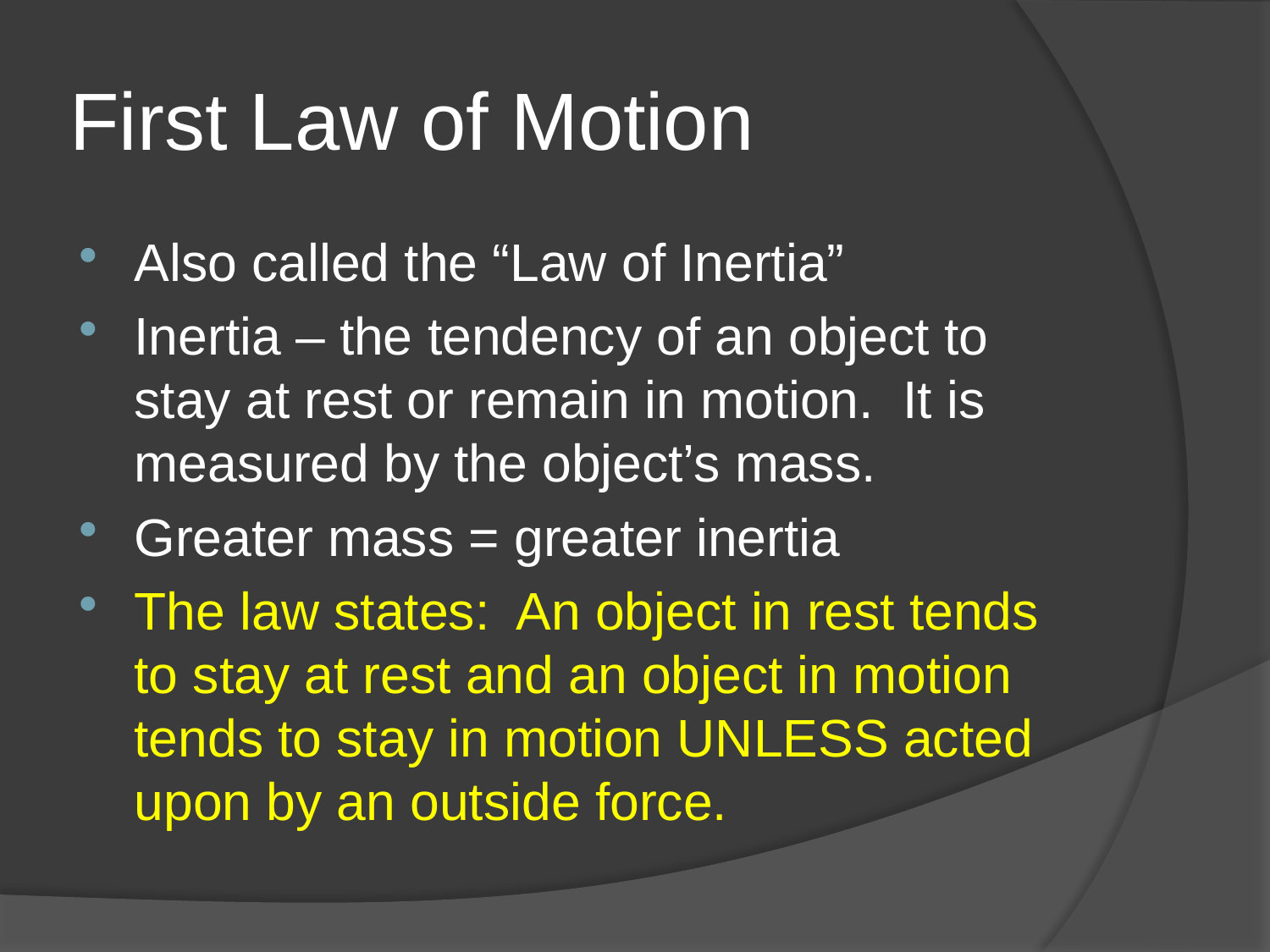

# First Law of Motion
Also called the “Law of Inertia”
Inertia – the tendency of an object to stay at rest or remain in motion.  It is measured by the object’s mass.
Greater mass = greater inertia
The law states:  An object in rest tends to stay at rest and an object in motion tends to stay in motion UNLESS acted upon by an outside force.